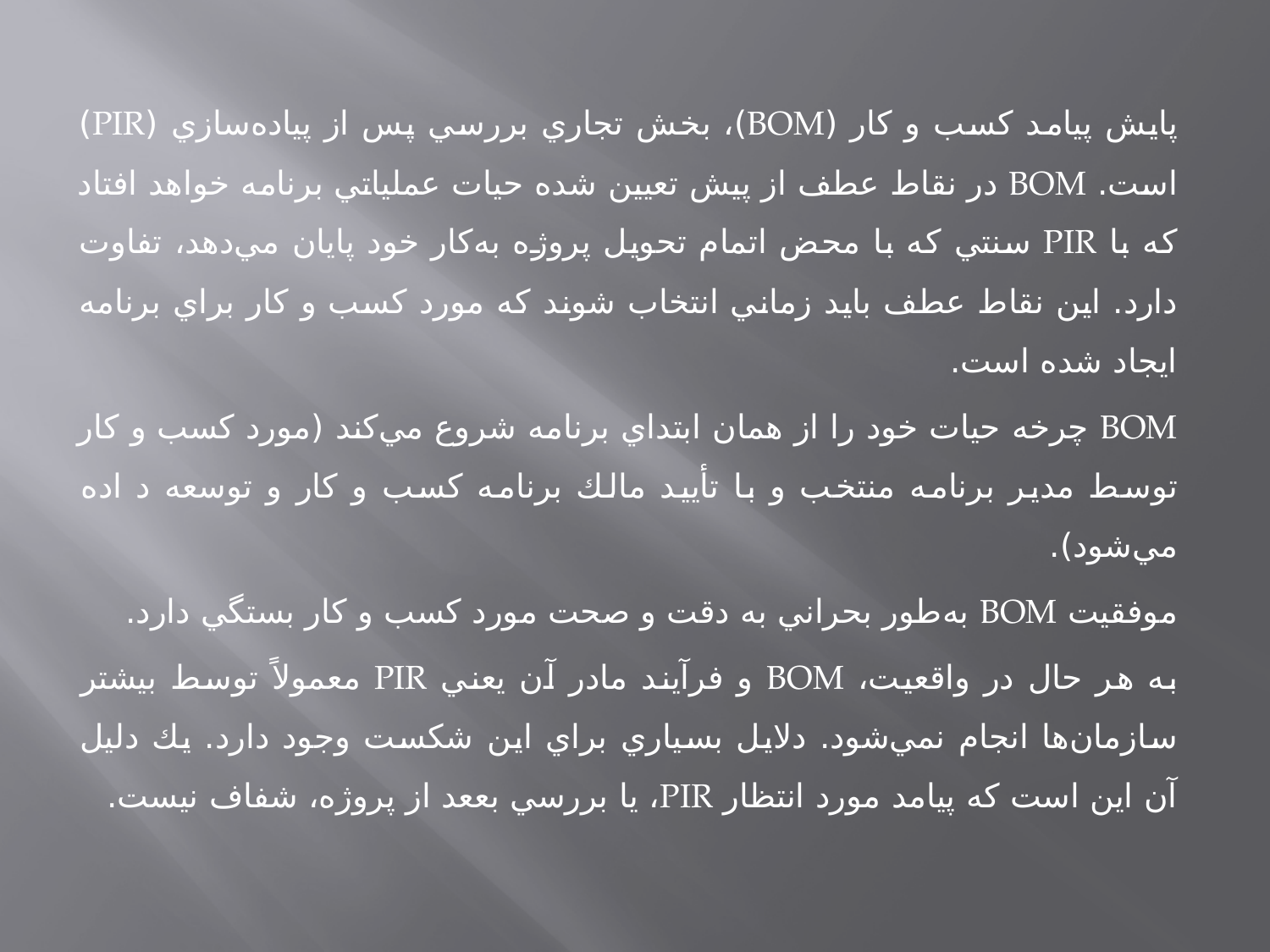

پايش پيامد كسب و كار (BOM)، بخش تجاري بررسي پس از پياده‌سازي (PIR) است. BOM در نقاط عطف از پيش تعيين شده حيات عملياتي برنامه خواهد افتاد كه با PIR سنتي كه با محض اتمام تحويل پروژه به‌كار خود پايان مي‌دهد، تفاوت دارد. اين نقاط عطف بايد زماني انتخاب شوند كه مورد كسب و كار براي برنامه ايجاد شده است.
BOM چرخه حيات خود را از همان ابتداي برنامه شروع مي‌كند (مورد كسب و كار توسط مدير برنامه منتخب و با تأييد مالك برنامه كسب و كار و توسعه د اده مي‌شود).
موفقيت BOM به‌طور بحراني به دقت و صحت مورد كسب و كار بستگي دارد.
به هر حال در واقعيت، BOM و فرآيند مادر آن يعني PIR معمولاً توسط بيشتر سازمان‌ها انجام نمي‌شود. دلايل بسياري براي اين شكست وجود دارد. يك دليل آن اين است كه پيامد مورد انتظار PIR، يا بررسي بععد از پروژه، شفاف نيست.